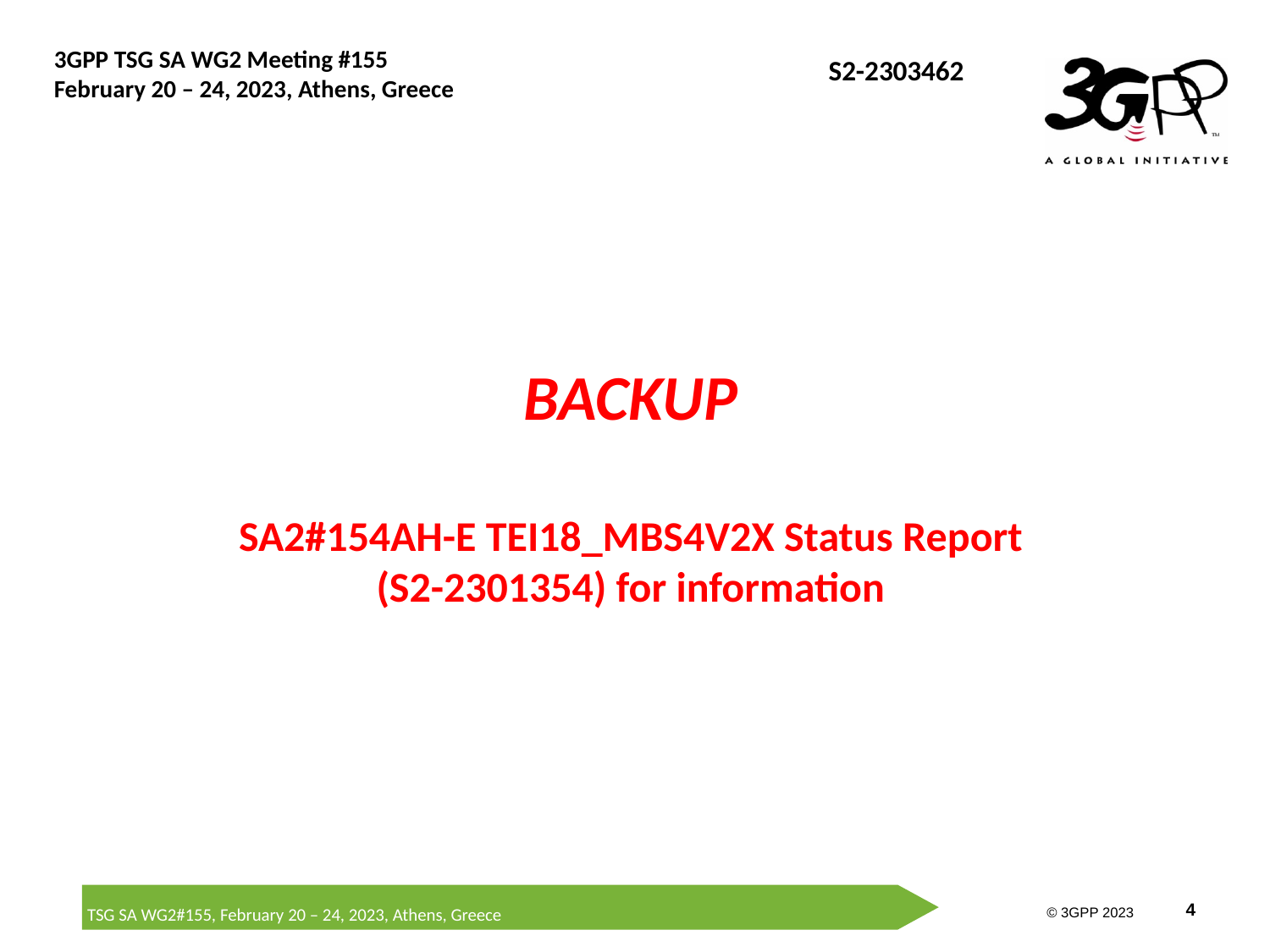

# BACKUP SA2#154AH-E TEI18_MBS4V2X Status Report (S2-2301354) for information